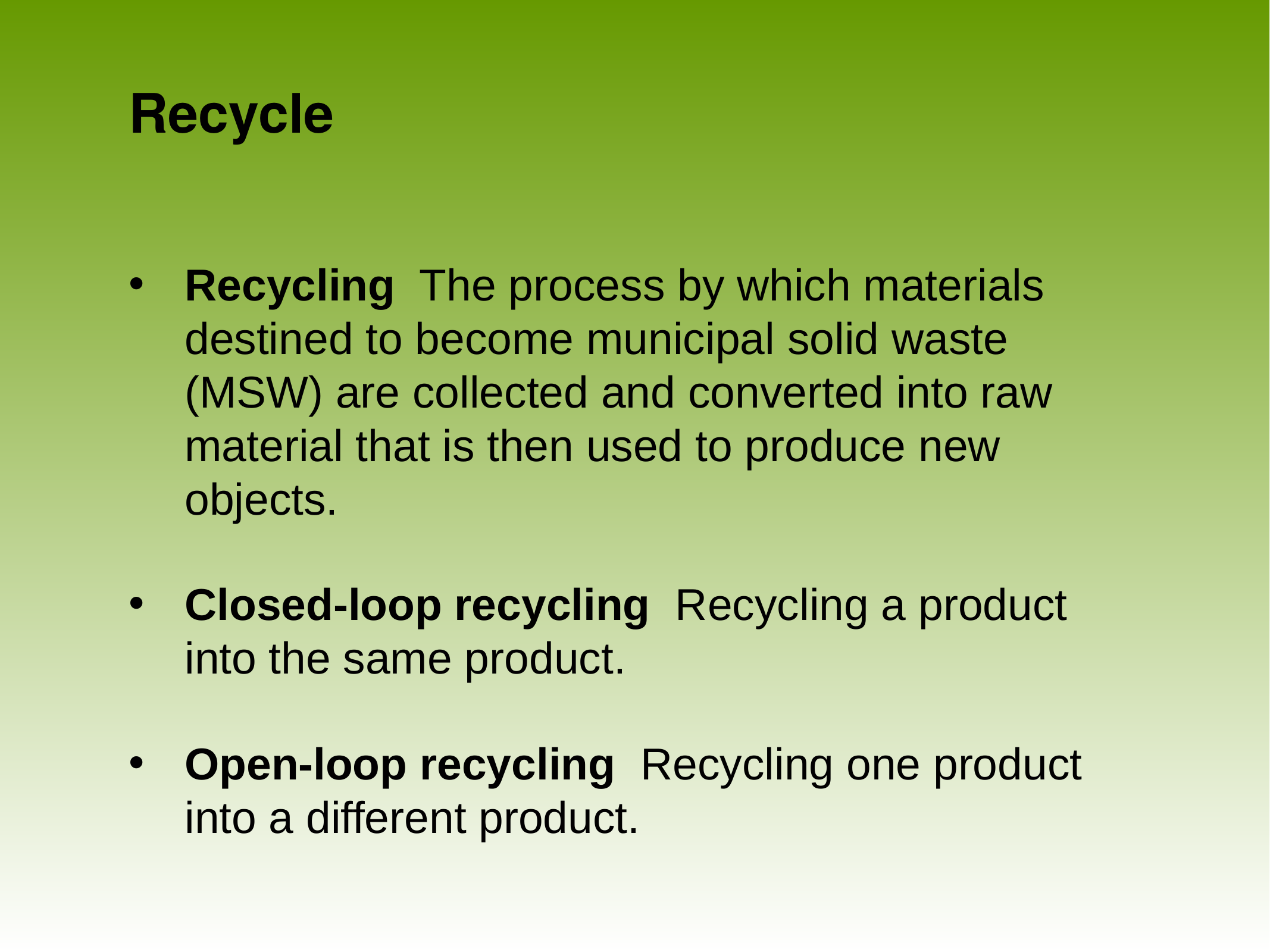

# Recycle
Recycling  The process by which materials destined to become municipal solid waste (MSW) are collected and converted into raw material that is then used to produce new objects.
Closed-loop recycling  Recycling a product into the same product.
Open-loop recycling  Recycling one product into a different product.